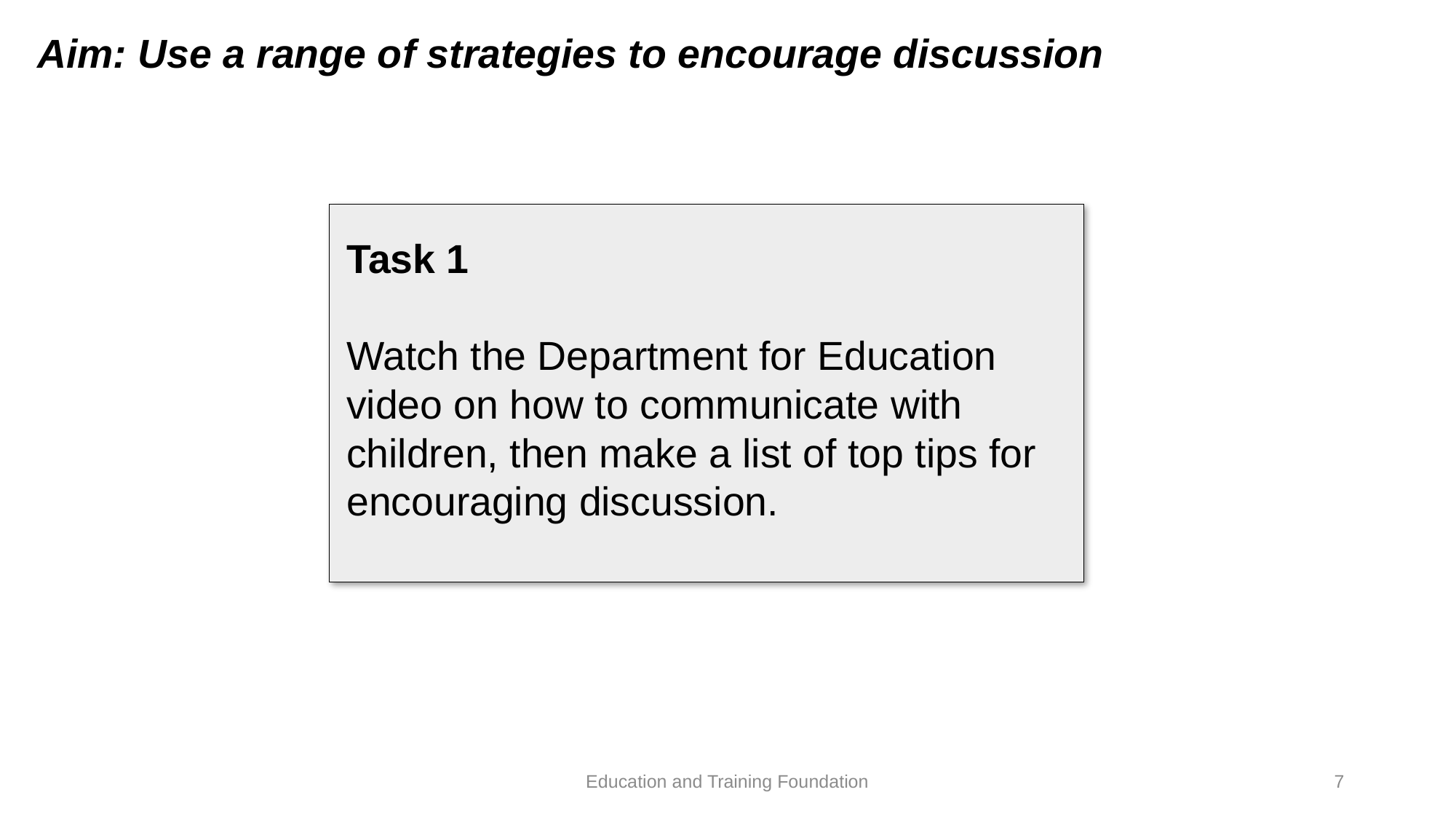

Aim: Use a range of strategies to encourage discussion

Task 1

Watch the Department for Education video on how to communicate with children, then make a list of top tips for encouraging discussion.

Education and Training Foundation
7